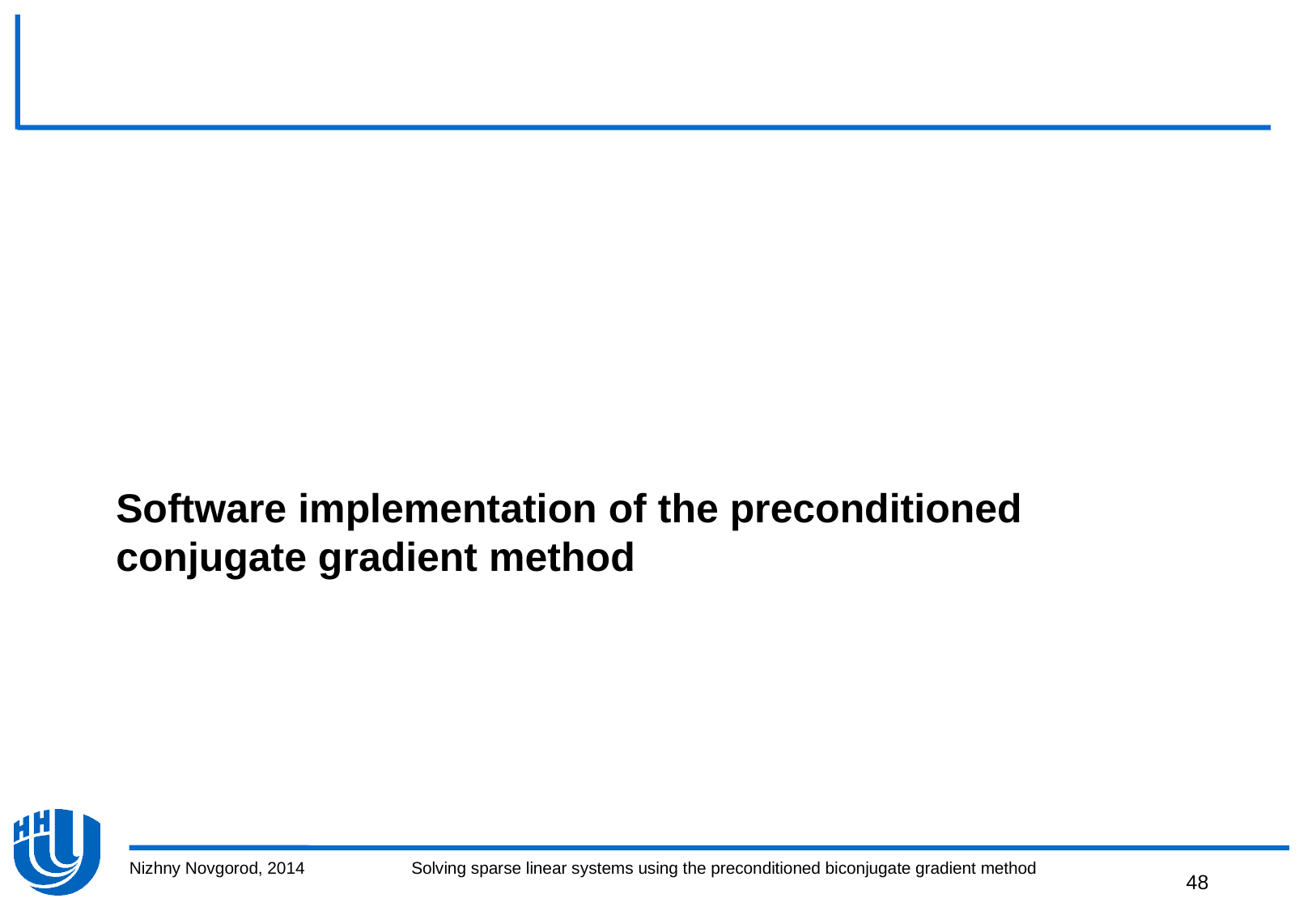

#
Software implementation of the preconditioned conjugate gradient method
Nizhny Novgorod, 2014
Solving sparse linear systems using the preconditioned biconjugate gradient method
48